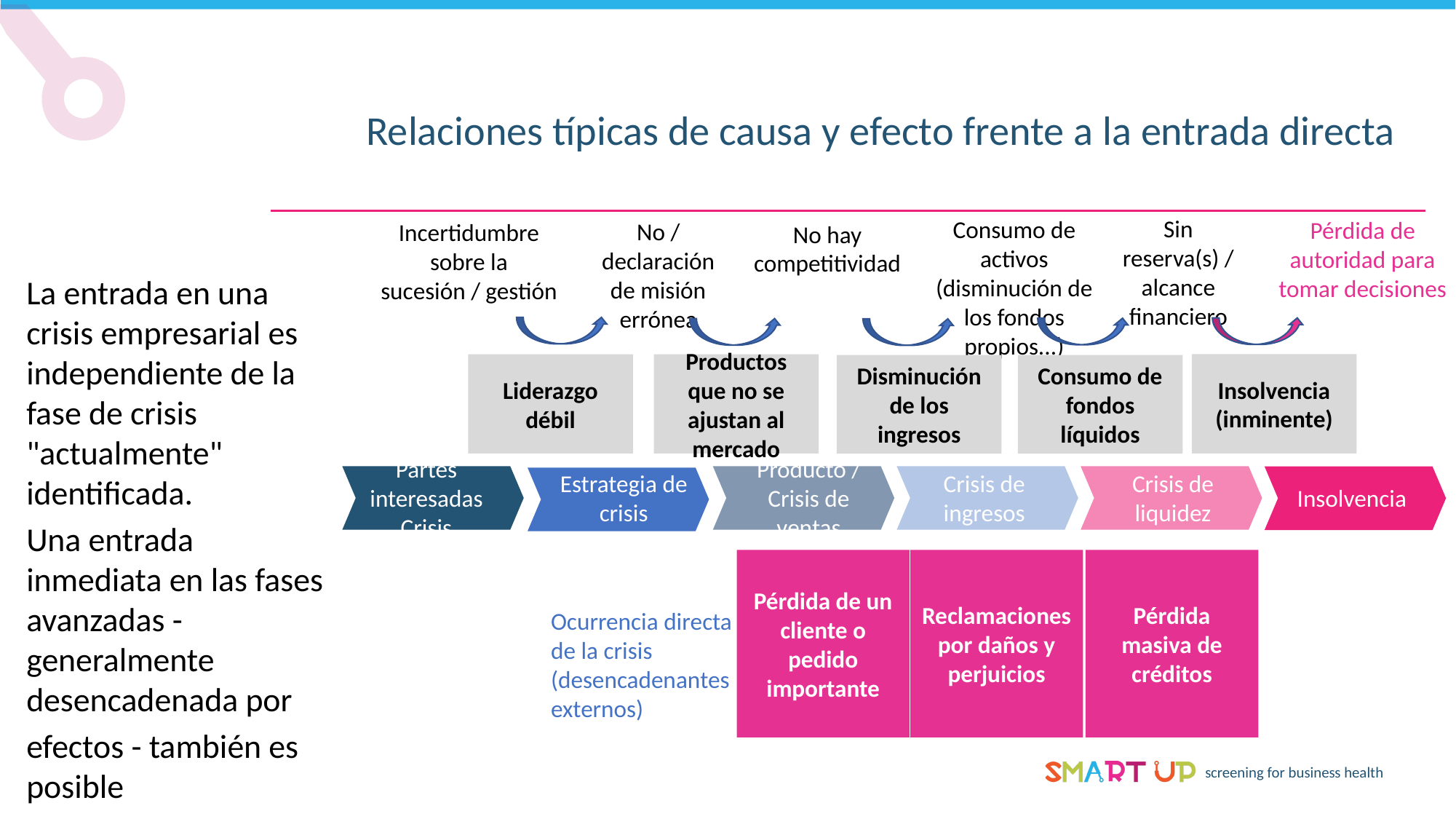

Relaciones típicas de causa y efecto frente a la entrada directa
Sin reserva(s) / alcance financiero
Consumo de activos (disminución de los fondos propios...)
Pérdida de autoridad para tomar decisiones
No / declaración de misión errónea
Incertidumbre sobre la sucesión / gestión
No hay competitividad
La entrada en una crisis empresarial es independiente de la fase de crisis "actualmente" identificada.
Una entrada inmediata en las fases avanzadas - generalmente desencadenada por
efectos - también es posible

Insolvencia (inminente)
Liderazgo débil
Productos que no se ajustan al mercado
Disminución de los ingresos
Consumo de fondos líquidos
Partes interesadas
Crisis
Producto / Crisis de ventas
Crisis de ingresos
Crisis de liquidez

Insolvencia
Estrategia de crisis
Pérdida de un cliente o pedido importante
Pérdida masiva de créditos
Reclamaciones por daños y perjuicios
Ocurrencia directa
de la crisis (desencadenantes externos)